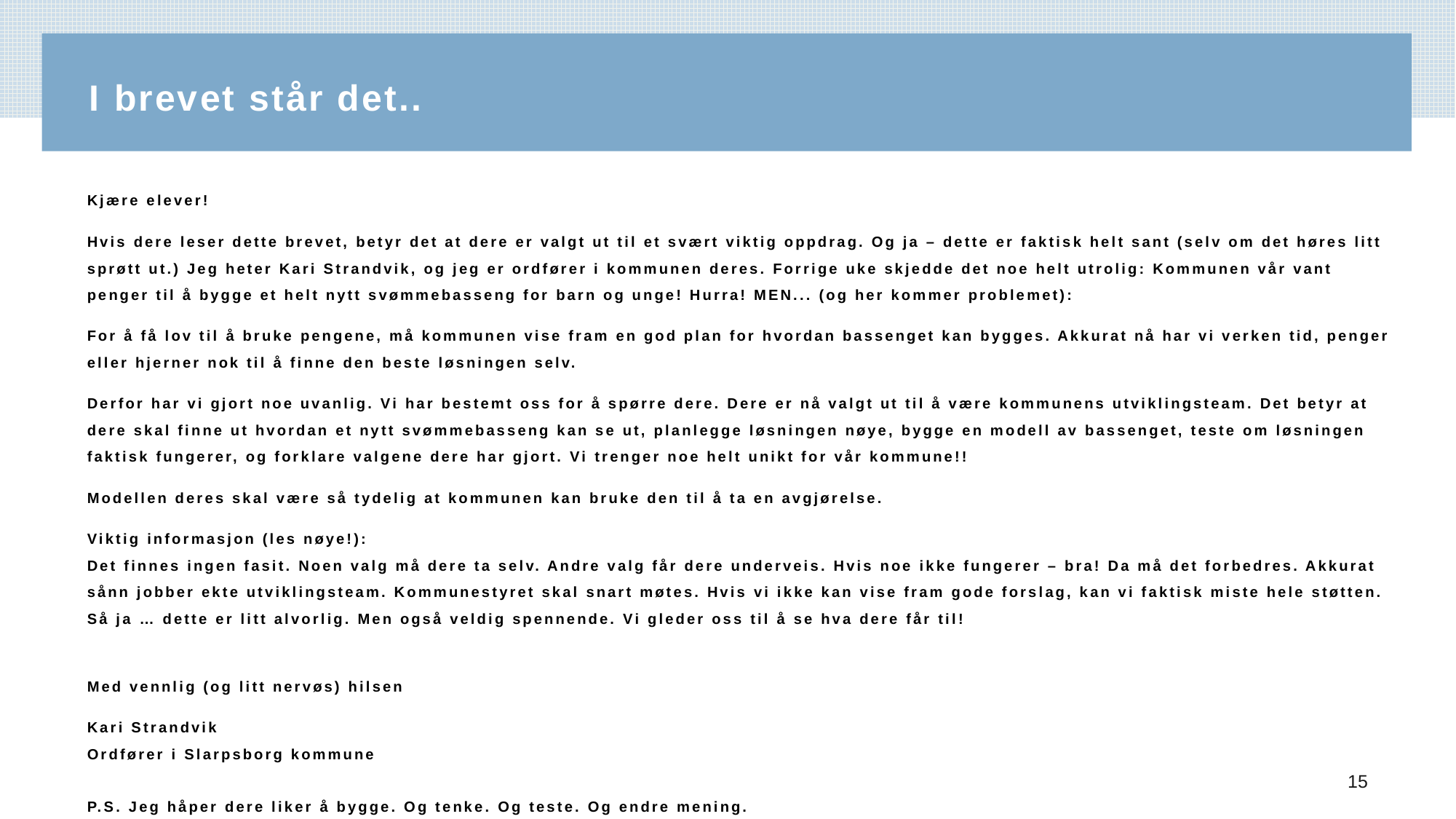

# I brevet står det..
Kjære elever!
Hvis dere leser dette brevet, betyr det at dere er valgt ut til et svært viktig oppdrag. Og ja – dette er faktisk helt sant (selv om det høres litt sprøtt ut.) Jeg heter Kari Strandvik, og jeg er ordfører i kommunen deres. Forrige uke skjedde det noe helt utrolig: Kommunen vår vant penger til å bygge et helt nytt svømmebasseng for barn og unge! Hurra! MEN... (og her kommer problemet):
For å få lov til å bruke pengene, må kommunen vise fram en god plan for hvordan bassenget kan bygges. Akkurat nå har vi verken tid, penger eller hjerner nok til å finne den beste løsningen selv.
Derfor har vi gjort noe uvanlig. Vi har bestemt oss for å spørre dere. Dere er nå valgt ut til å være kommunens utviklingsteam. Det betyr at dere skal finne ut hvordan et nytt svømmebasseng kan se ut, planlegge løsningen nøye, bygge en modell av bassenget, teste om løsningen faktisk fungerer, og forklare valgene dere har gjort. Vi trenger noe helt unikt for vår kommune!!
Modellen deres skal være så tydelig at kommunen kan bruke den til å ta en avgjørelse.
Viktig informasjon (les nøye!):
Det finnes ingen fasit. Noen valg må dere ta selv. Andre valg får dere underveis. Hvis noe ikke fungerer – bra! Da må det forbedres. Akkurat sånn jobber ekte utviklingsteam. Kommunestyret skal snart møtes. Hvis vi ikke kan vise fram gode forslag, kan vi faktisk miste hele støtten. Så ja … dette er litt alvorlig. Men også veldig spennende. Vi gleder oss til å se hva dere får til!
Med vennlig (og litt nervøs) hilsen
Kari Strandvik
Ordfører i Slarpsborg kommune
P.S. Jeg håper dere liker å bygge. Og tenke. Og teste. Og endre mening.
P.P.S. Husk å tørke opp hvis det lekker vann.

15